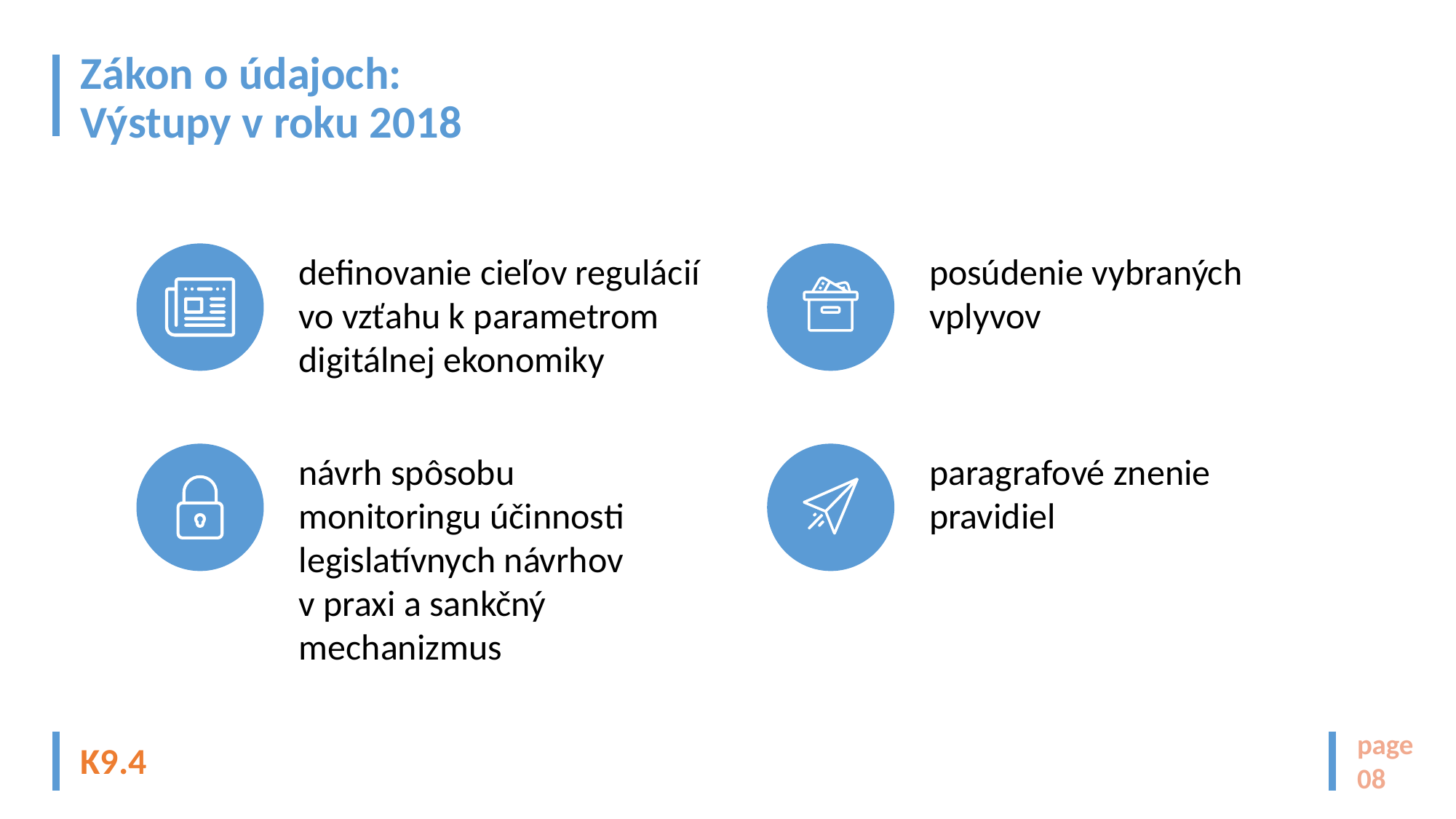

# Zákon o údajoch: Výstupy v roku 2018

posúdenie vybraných vplyvov

definovanie cieľov regulácií vo vzťahu k parametrom digitálnej ekonomiky

návrh spôsobu monitoringu účinnosti legislatívnych návrhov v praxi a sankčný mechanizmus

paragrafové znenie pravidiel
page
08